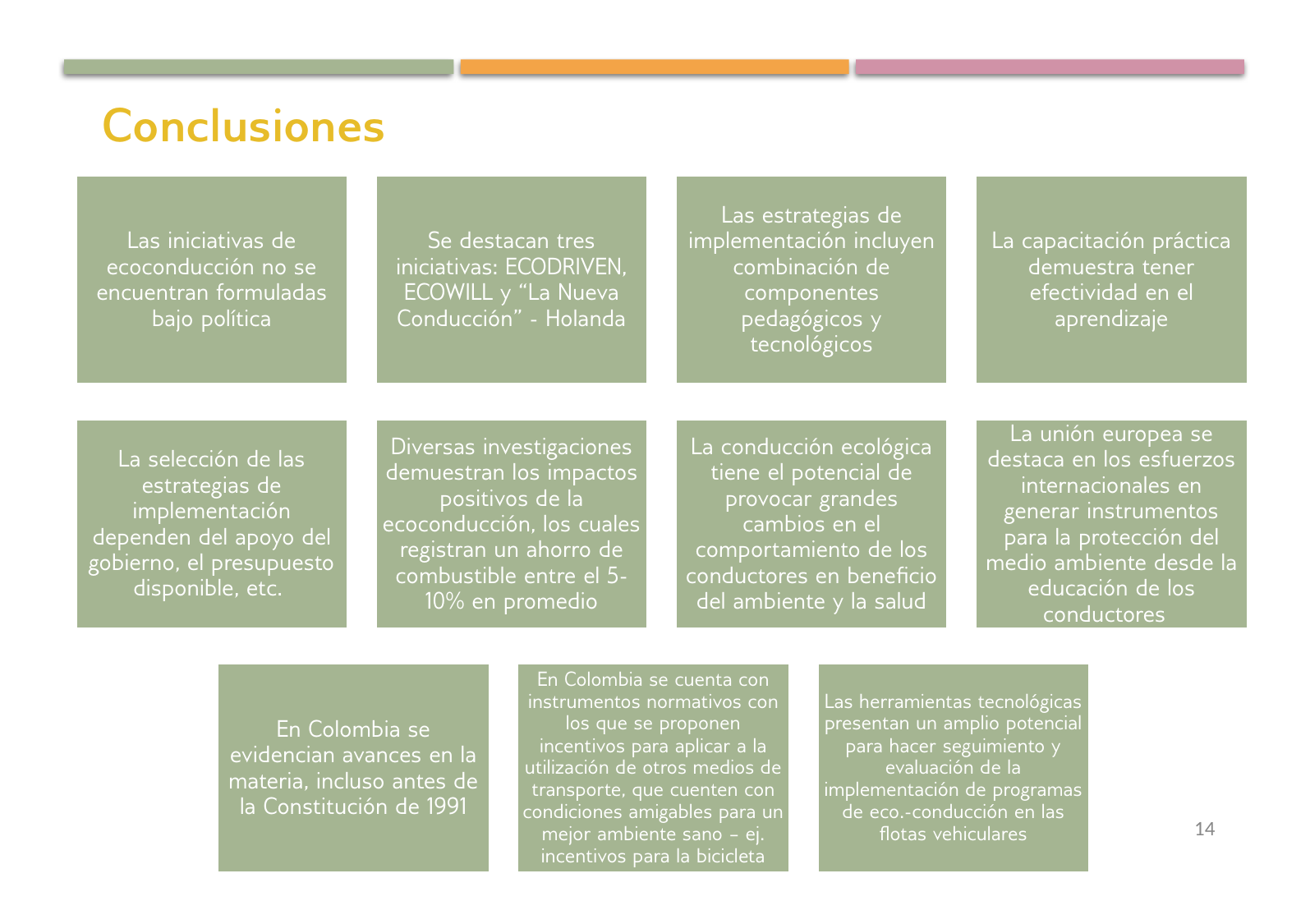

Conclusiones
Las iniciativas de ecoconducción no se encuentran formuladas bajo política
Se destacan tres iniciativas: ECODRIVEN, ECOWILL y “La Nueva Conducción” - Holanda
Las estrategias de implementación incluyen combinación de componentes pedagógicos y tecnológicos
La capacitación práctica demuestra tener efectividad en el aprendizaje
La selección de las estrategias de implementación dependen del apoyo del gobierno, el presupuesto disponible, etc.
Diversas investigaciones demuestran los impactos positivos de la ecoconducción, los cuales registran un ahorro de combustible entre el 5-10% en promedio
La conducción ecológica tiene el potencial de provocar grandes cambios en el comportamiento de los conductores en beneficio del ambiente y la salud
La unión europea se destaca en los esfuerzos internacionales en generar instrumentos para la protección del medio ambiente desde la educación de los conductores
En Colombia se evidencian avances en la materia, incluso antes de la Constitución de 1991
En Colombia se cuenta con instrumentos normativos con los que se proponen incentivos para aplicar a la utilización de otros medios de transporte, que cuenten con condiciones amigables para un mejor ambiente sano – ej. incentivos para la bicicleta
Las herramientas tecnológicas presentan un amplio potencial para hacer seguimiento y evaluación de la implementación de programas de eco.-conducción en las flotas vehiculares
14